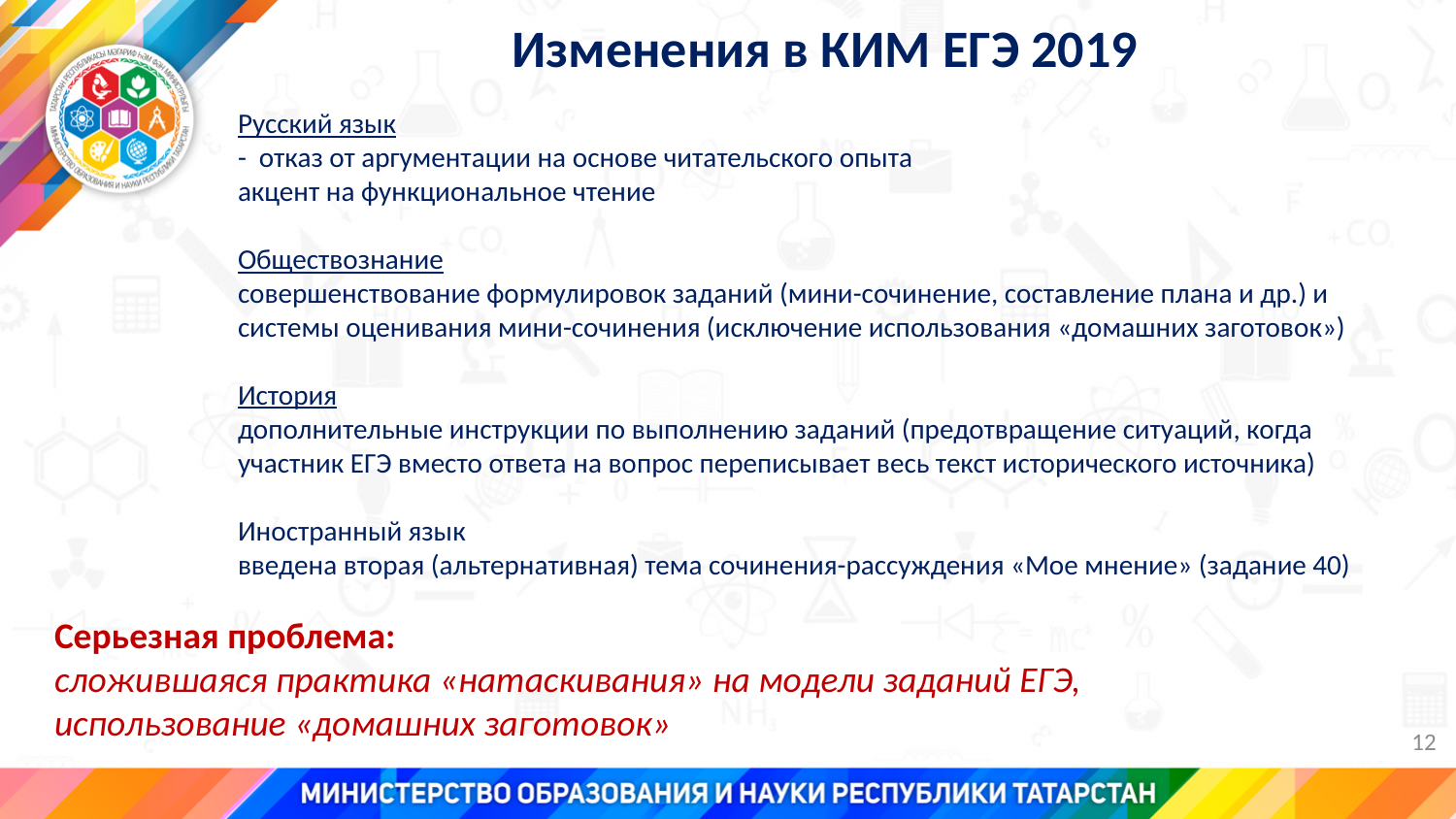

Изменения в КИМ ЕГЭ 2019
Русский язык
-  отказ от аргументации на основе читательского опыта
акцент на функциональное чтение

Обществознание
совершенствование формулировок заданий (мини-сочинение, составление плана и др.) и системы оценивания мини-сочинения (исключение использования «домашних заготовок»)

История
дополнительные инструкции по выполнению заданий (предотвращение ситуаций, когда участник ЕГЭ вместо ответа на вопрос переписывает весь текст исторического источника)

Иностранный язык
введена вторая (альтернативная) тема сочинения-рассуждения «Мое мнение» (задание 40)
Серьезная проблема:
сложившаяся практика «натаскивания» на модели заданий ЕГЭ,
использование «домашних заготовок»
12